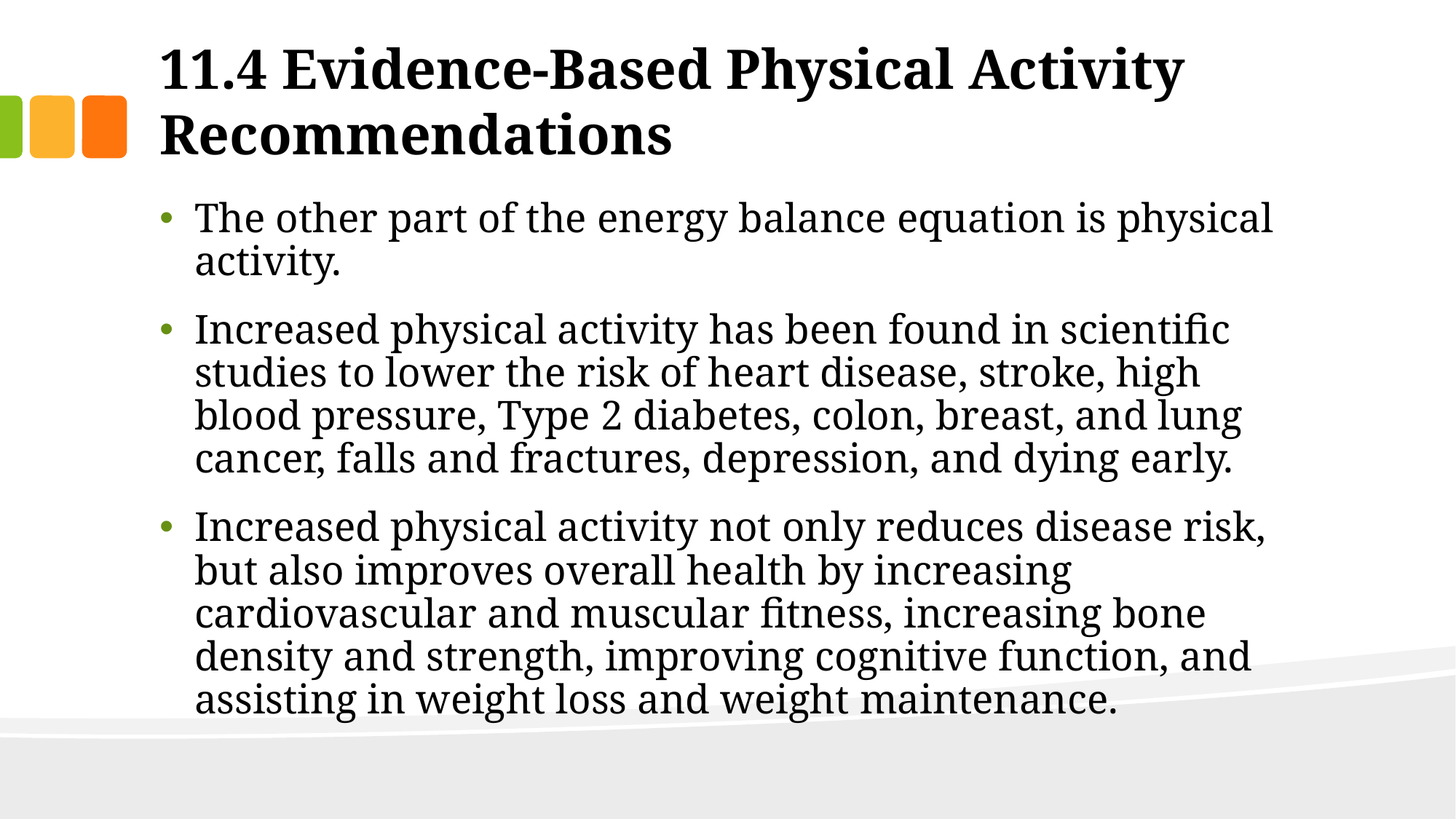

# 11.4 Evidence-Based Physical Activity Recommendations
The other part of the energy balance equation is physical activity.
Increased physical activity has been found in scientific studies to lower the risk of heart disease, stroke, high blood pressure, Type 2 diabetes, colon, breast, and lung cancer, falls and fractures, depression, and dying early.
Increased physical activity not only reduces disease risk, but also improves overall health by increasing cardiovascular and muscular fitness, increasing bone density and strength, improving cognitive function, and assisting in weight loss and weight maintenance.